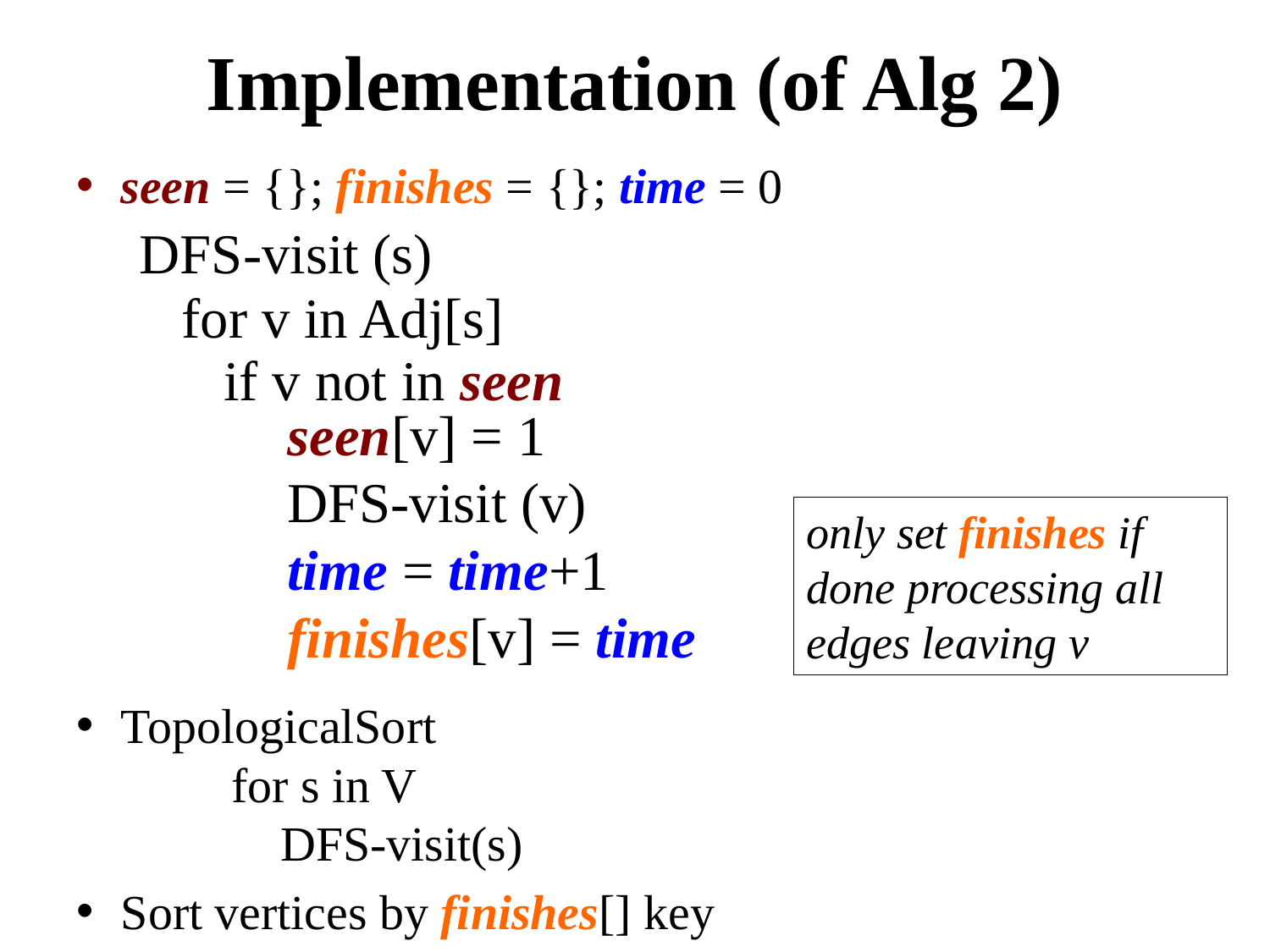

# Implementation (of Alg 2)
seen = {}; finishes = {}; time = 0

TopologicalSort
	for s in V
	    DFS-visit(s)
Sort vertices by finishes[] key

DFS-visit (s)
for v in Adj[s]
if v not in seen
seen[v] = 1
DFS-visit (v)
time = time+1
finishes[v] = time
only set finishes if done processing all edges leaving v